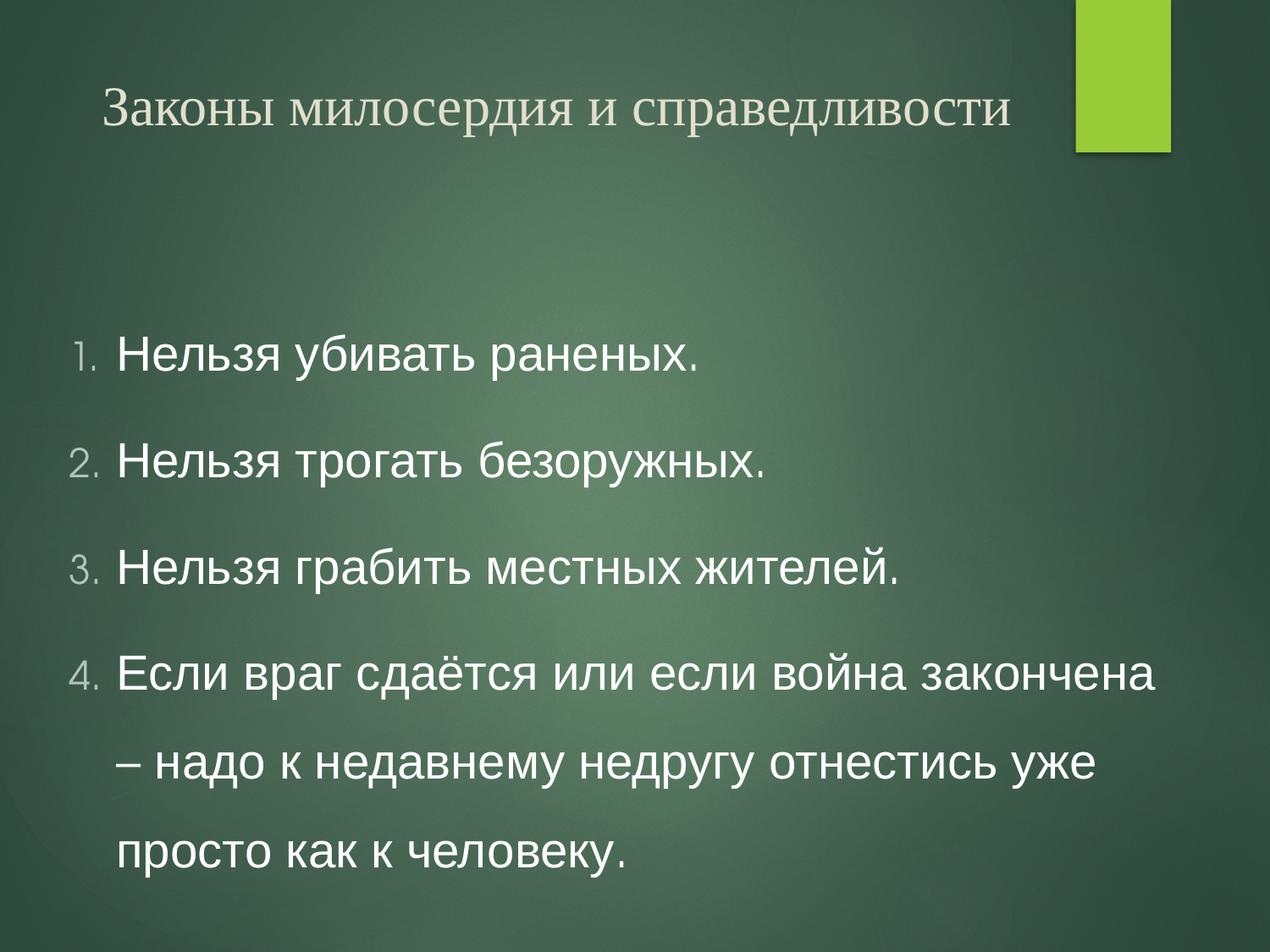

# Законы милосердия и справедливости
Нельзя убивать раненых.
Нельзя трогать безоружных.
Нельзя грабить местных жителей.
Если враг сдаётся или если война закончена – надо к недавнему недругу отнестись уже просто как к человеку.